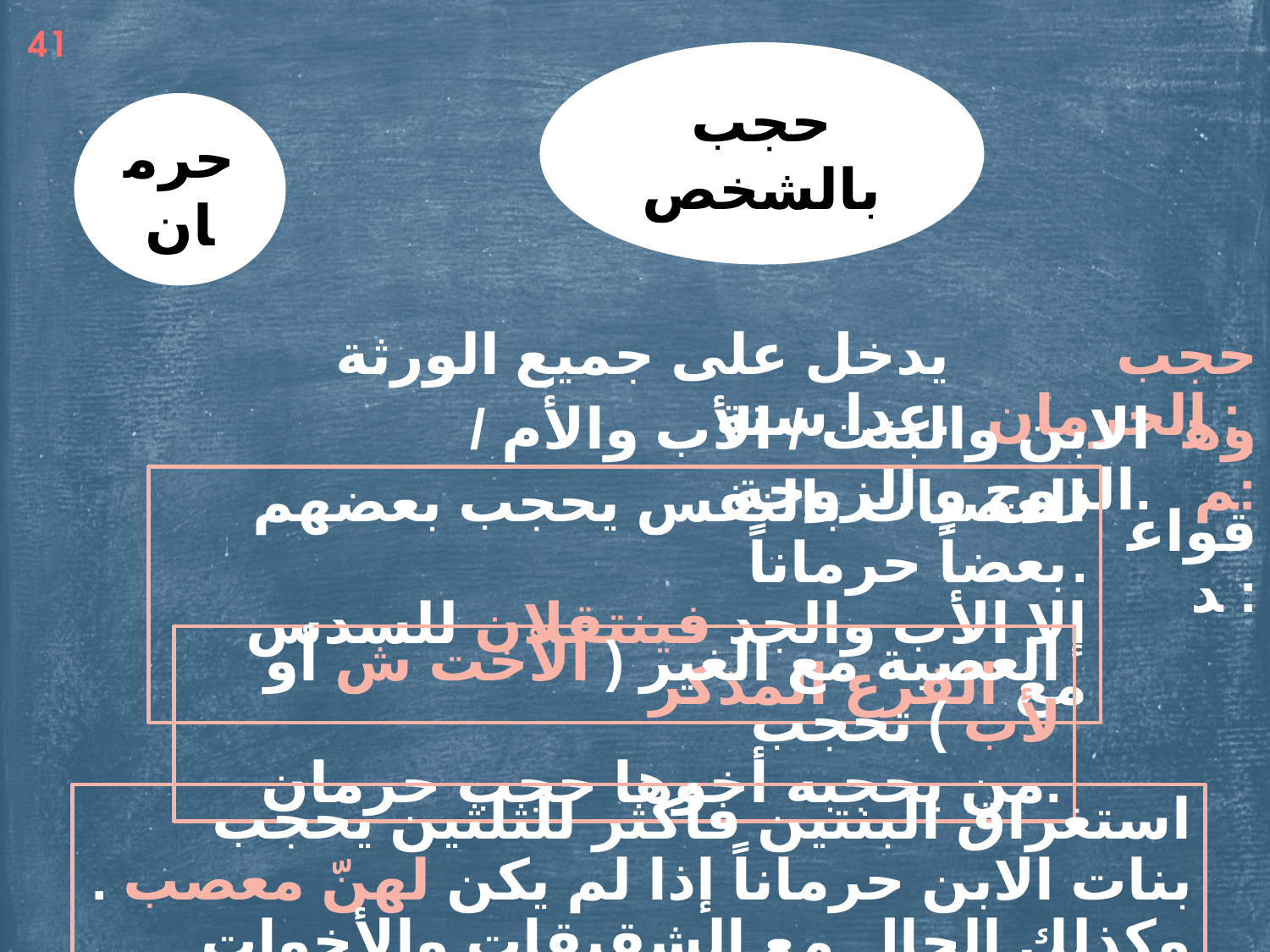

41
حجب بالشخص
حرمان
يدخل على جميع الورثة عدا ستة.
حجب الحرمان :
وهم:
الابن والبنت / الأب والأم / الزوج و الزوجة.
العصبات بالنفس يحجب بعضهم بعضاً حرماناً.
إلا الأب والجد فينتقلان للسدس مع الفرع المذكر
قواعد :
العصبة مع الغير ( الأخت ش أو لأب ) تحجب
من يحجبه أخوها حجب حرمان.
استغراق البنتين فأكثر للثلثين يحجب بنات الابن حرماناً إذا لم يكن لهنّ معصب . وكذلك الحال مع الشقيقات والأخوات لأب.